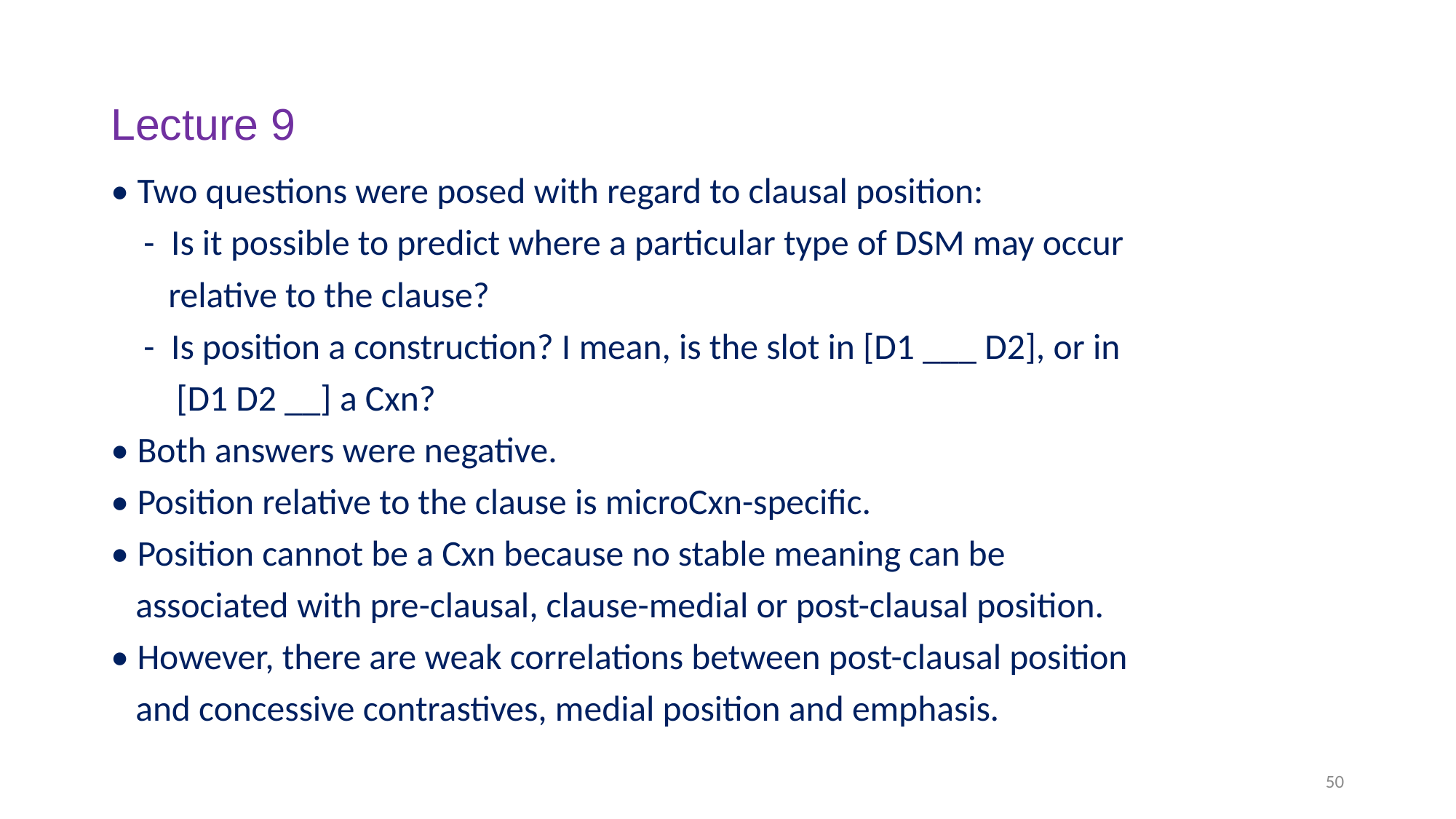

# Lecture 9
• Two questions were posed with regard to clausal position:
    -  Is it possible to predict where a particular type of DSM may occur
       relative to the clause?
    -  Is position a construction? I mean, is the slot in [D1 ___ D2], or in
        [D1 D2 __] a Cxn?
• Both answers were negative.
• Position relative to the clause is microCxn-specific.
• Position cannot be a Cxn because no stable meaning can be
   associated with pre-clausal, clause-medial or post-clausal position.
• However, there are weak correlations between post-clausal position
   and concessive contrastives, medial position and emphasis.

50